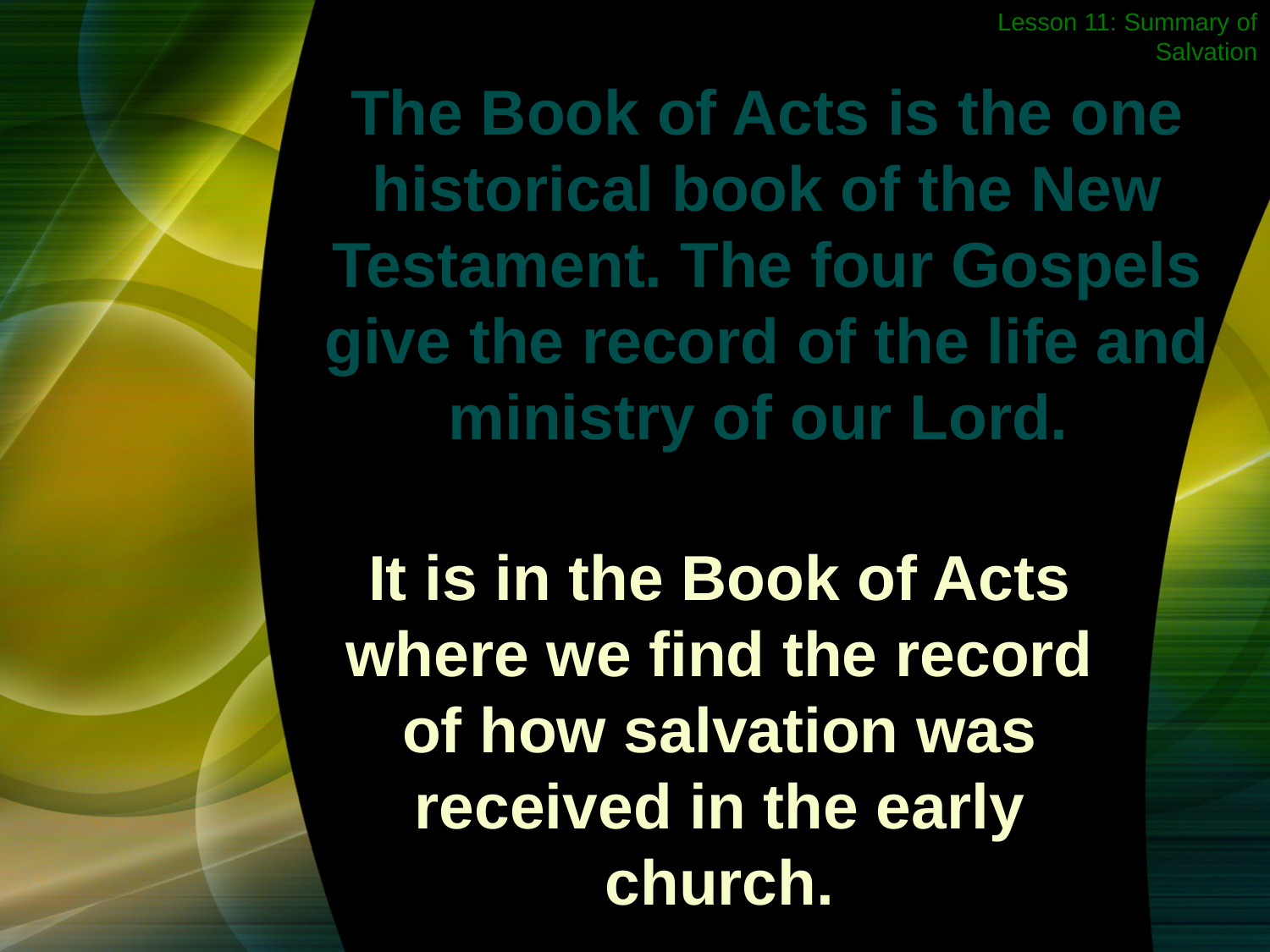

Lesson 11: Summary of Salvation
The Book of Acts is the one historical book of the New Testament. The four Gospels give the record of the life and ministry of our Lord.
It is in the Book of Acts
where we find the record of how salvation was received in the early church.